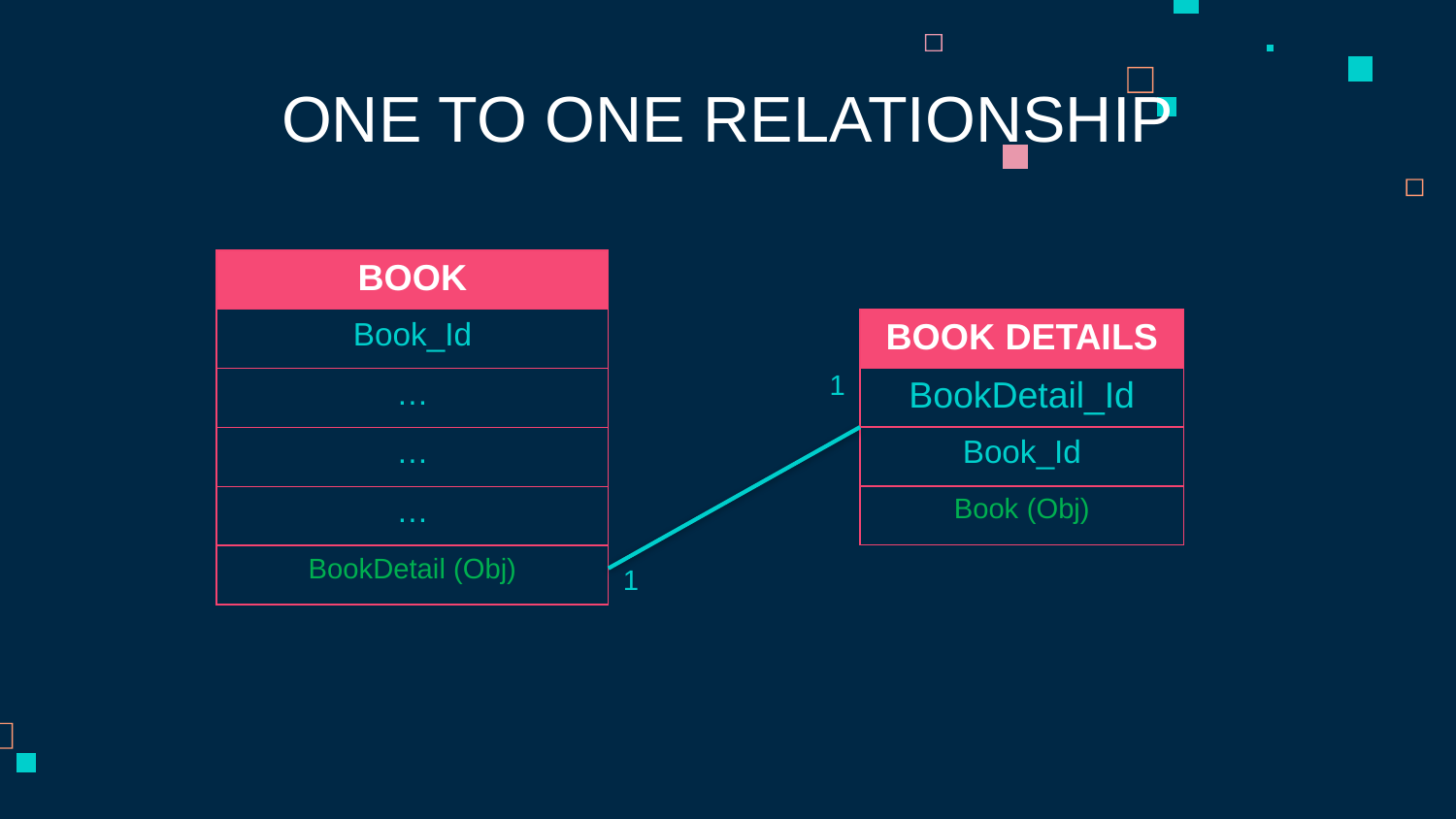

ONE TO ONE RELATIONSHIP
| BOOK |
| --- |
| Book\_Id |
| … |
| … |
| … |
| BookDetail (Obj) |
| BOOK DETAILS |
| --- |
| BookDetail\_Id |
| Book\_Id |
| Book (Obj) |
1
1